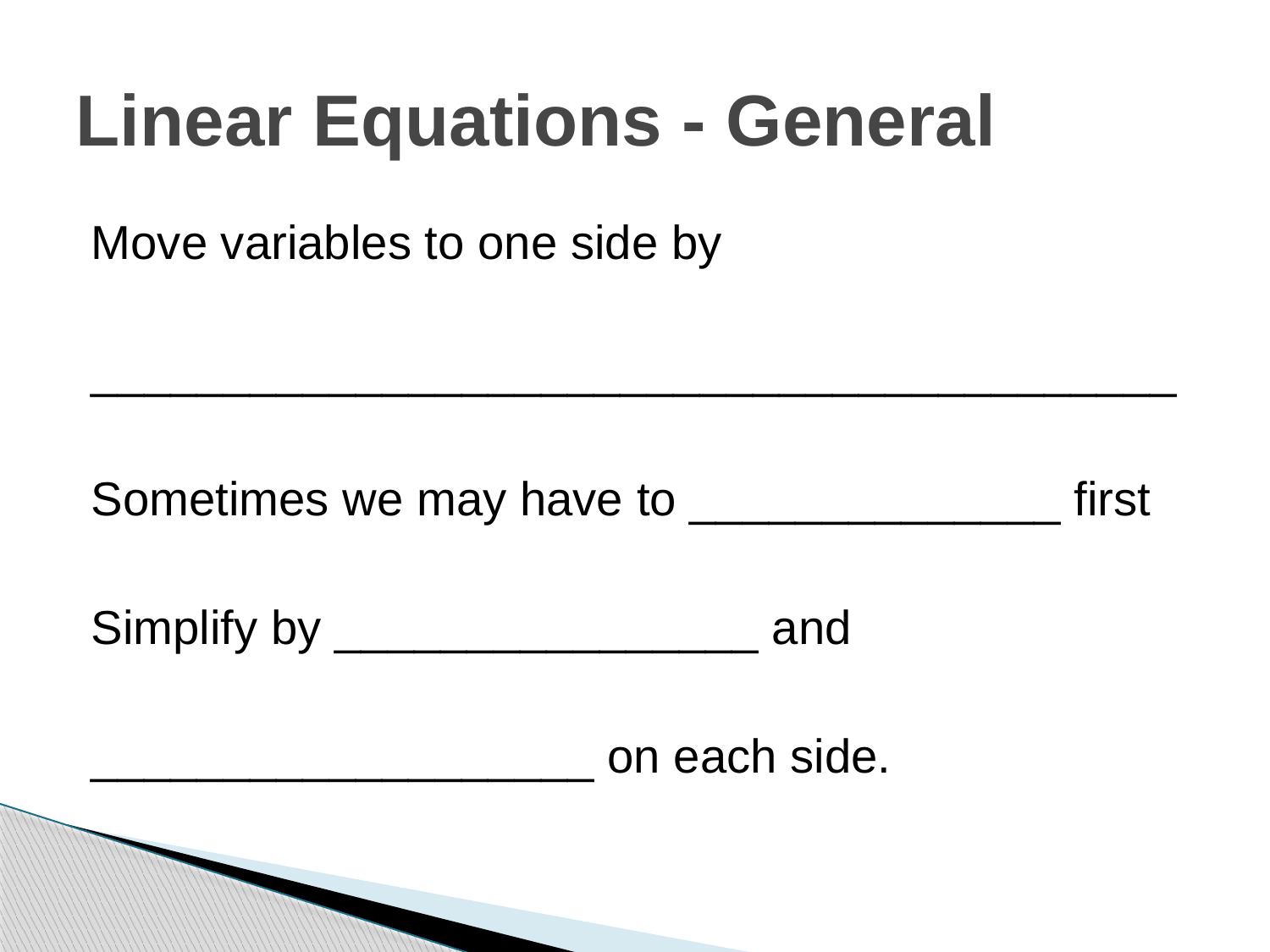

# Linear Equations - General
Move variables to one side by

_________________________________________

Sometimes we may have to ______________ first

Simplify by ________________ and

___________________ on each side.